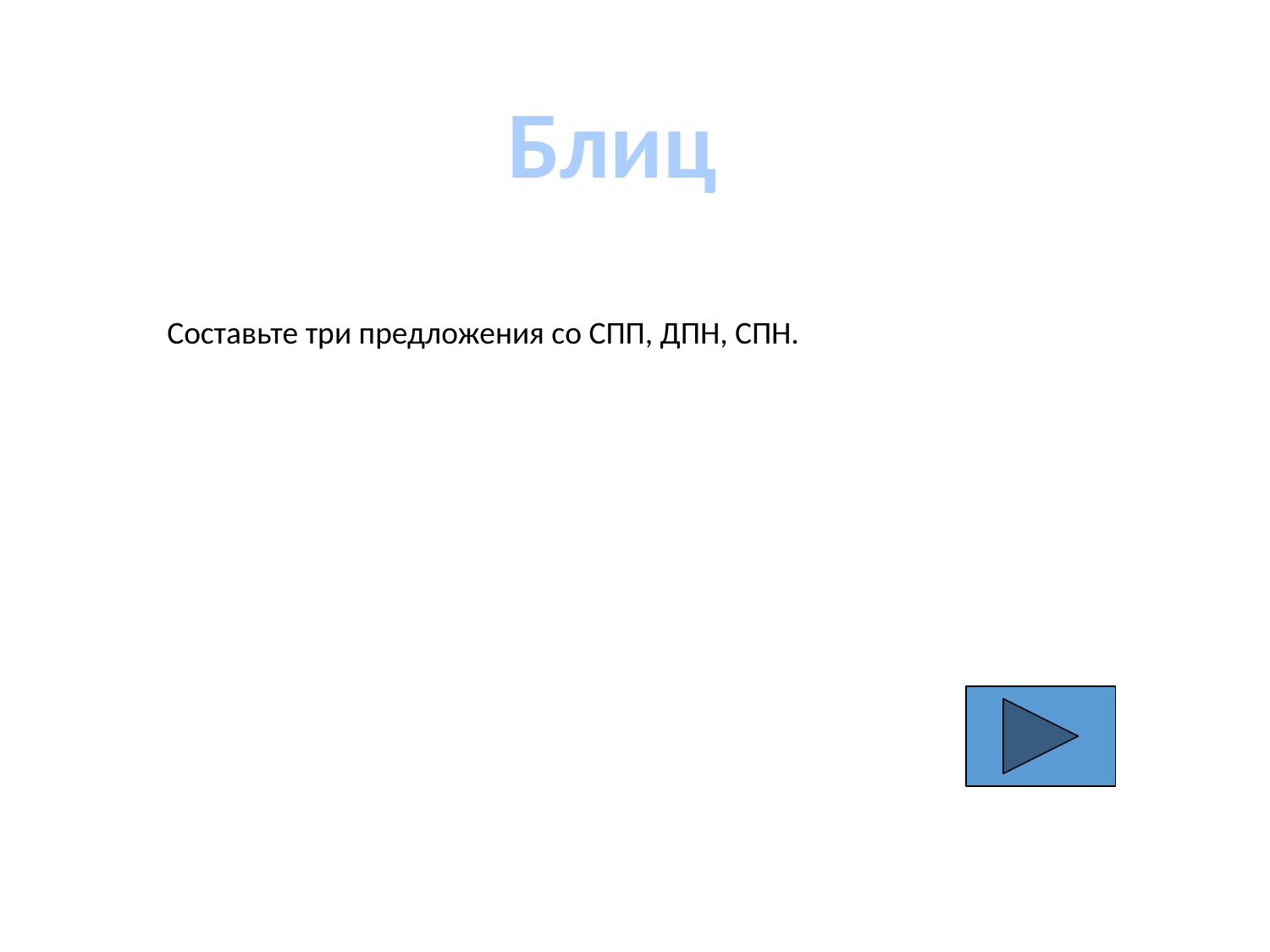

Блиц
Составьте три предложения со СПП, ДПН, СПН.